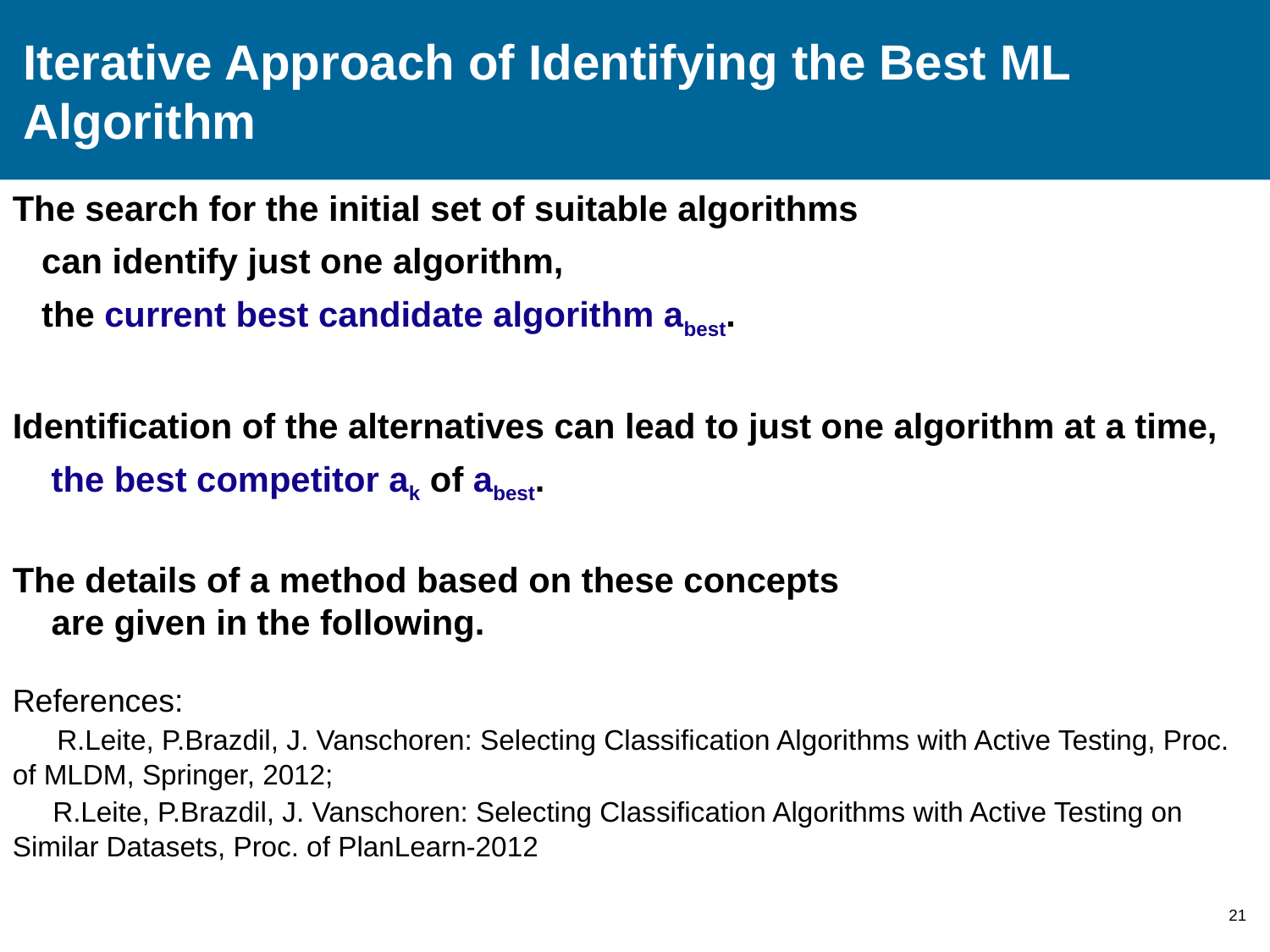

# Iterative Approach of Identifying the Best ML Algorithm
The search for the initial set of suitable algorithms
   can identify just one algorithm,
   the current best candidate algorithm abest.

Identification of the alternatives can lead to just one algorithm at a time,
    the best competitor ak of abest.

The details of a method based on these concepts
    are given in the following.

References:
     R.Leite, P.Brazdil, J. Vanschoren: Selecting Classification Algorithms with Active Testing, Proc. of MLDM, Springer, 2012;
     R.Leite, P.Brazdil, J. Vanschoren: Selecting Classification Algorithms with Active Testing on Similar Datasets, Proc. of PlanLearn-2012

21